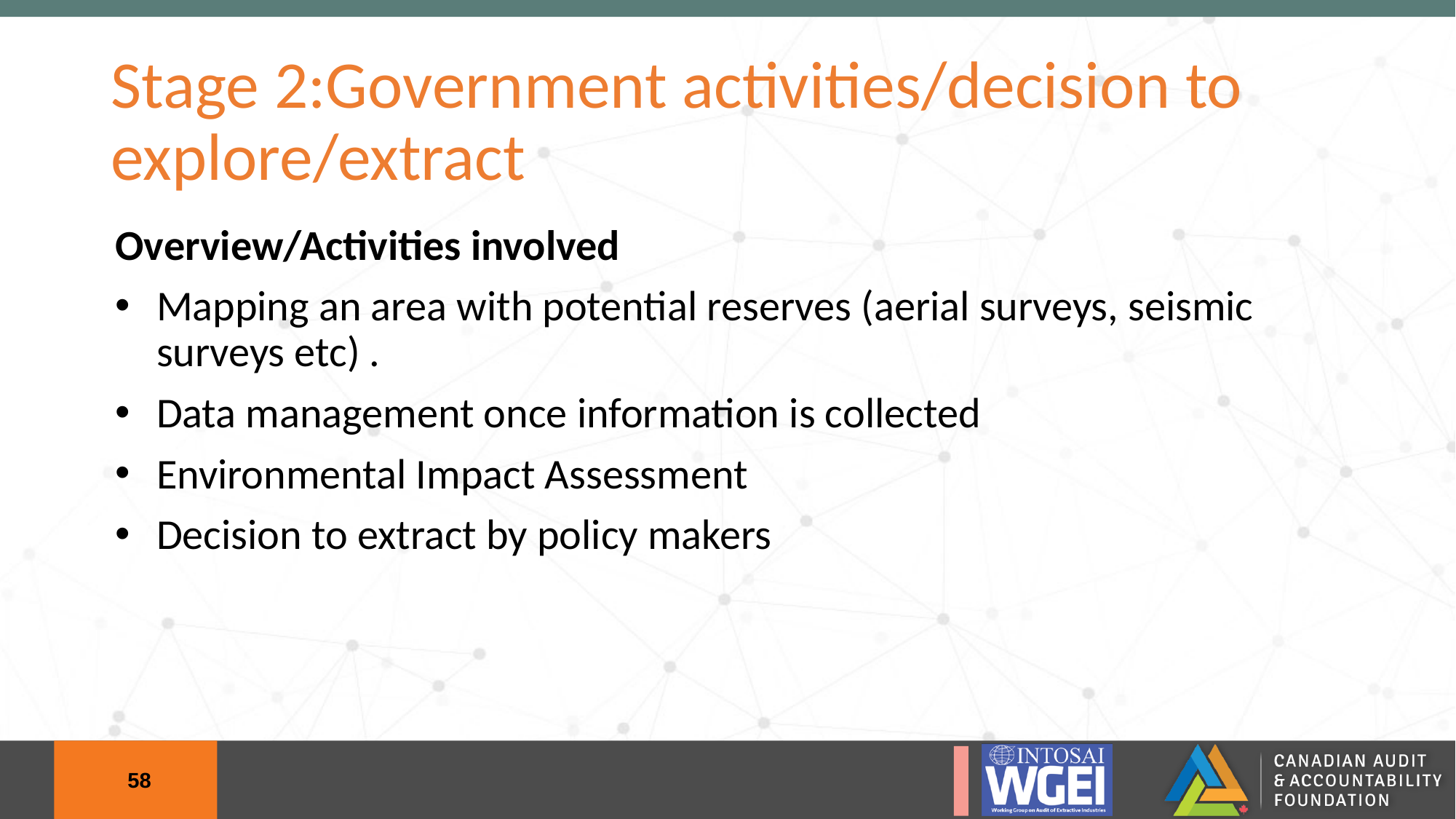

# Stage 2:Government activities/decision to explore/extract
Overview/Activities involved
Mapping an area with potential reserves (aerial surveys, seismic surveys etc) .
Data management once information is collected
Environmental Impact Assessment
Decision to extract by policy makers